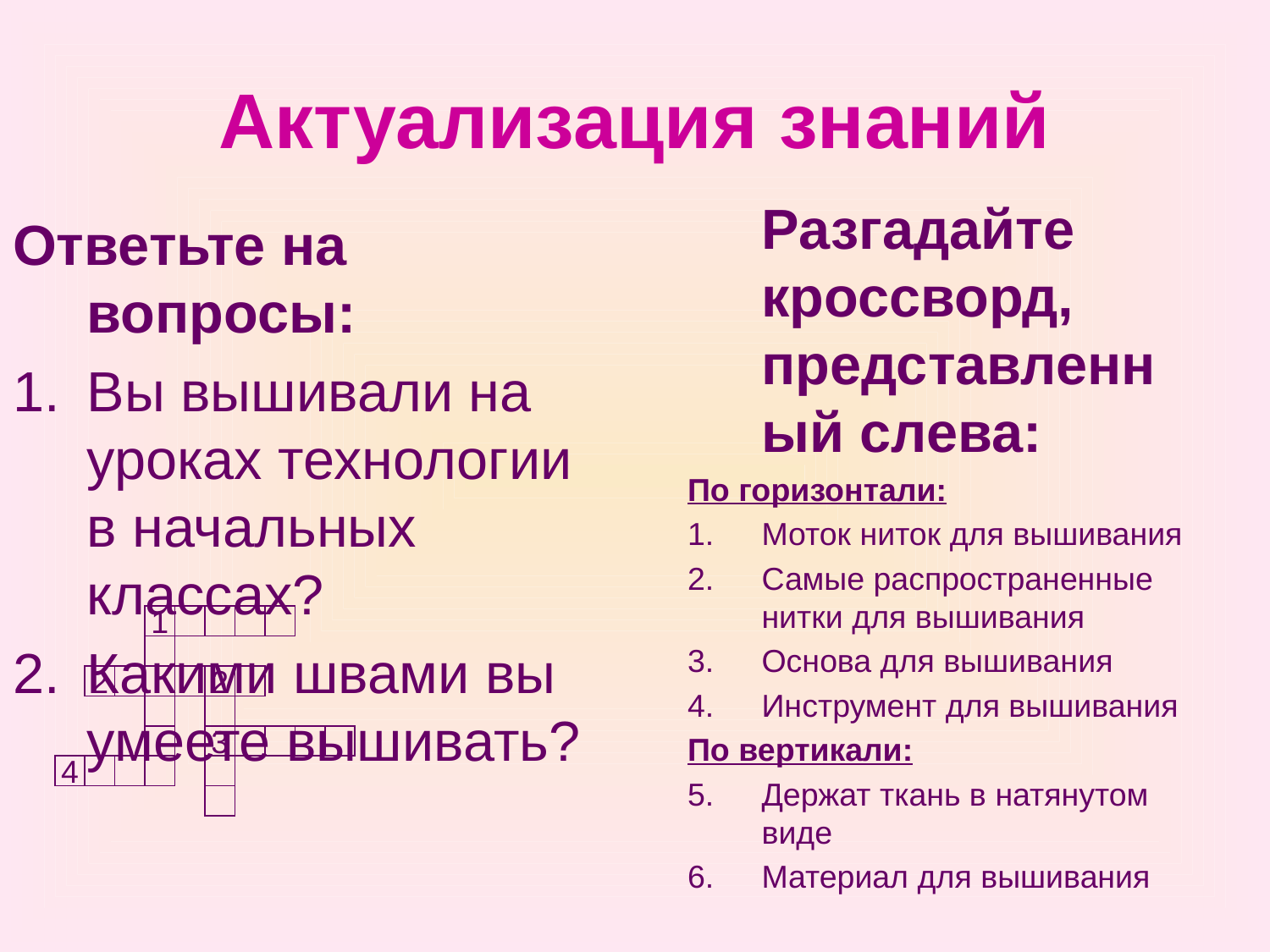

# Актуализация знаний
	Разгадайте кроссворд, представленный слева:
По горизонтали:
Моток ниток для вышивания
Самые распространенные нитки для вышивания
Основа для вышивания
Инструмент для вышивания
По вертикали:
Держат ткань в натянутом виде
Материал для вышивания
Ответьте на вопросы:
Вы вышивали на уроках технологии в начальных классах?
Какими швами вы умеете вышивать?

1

2

2

3

4